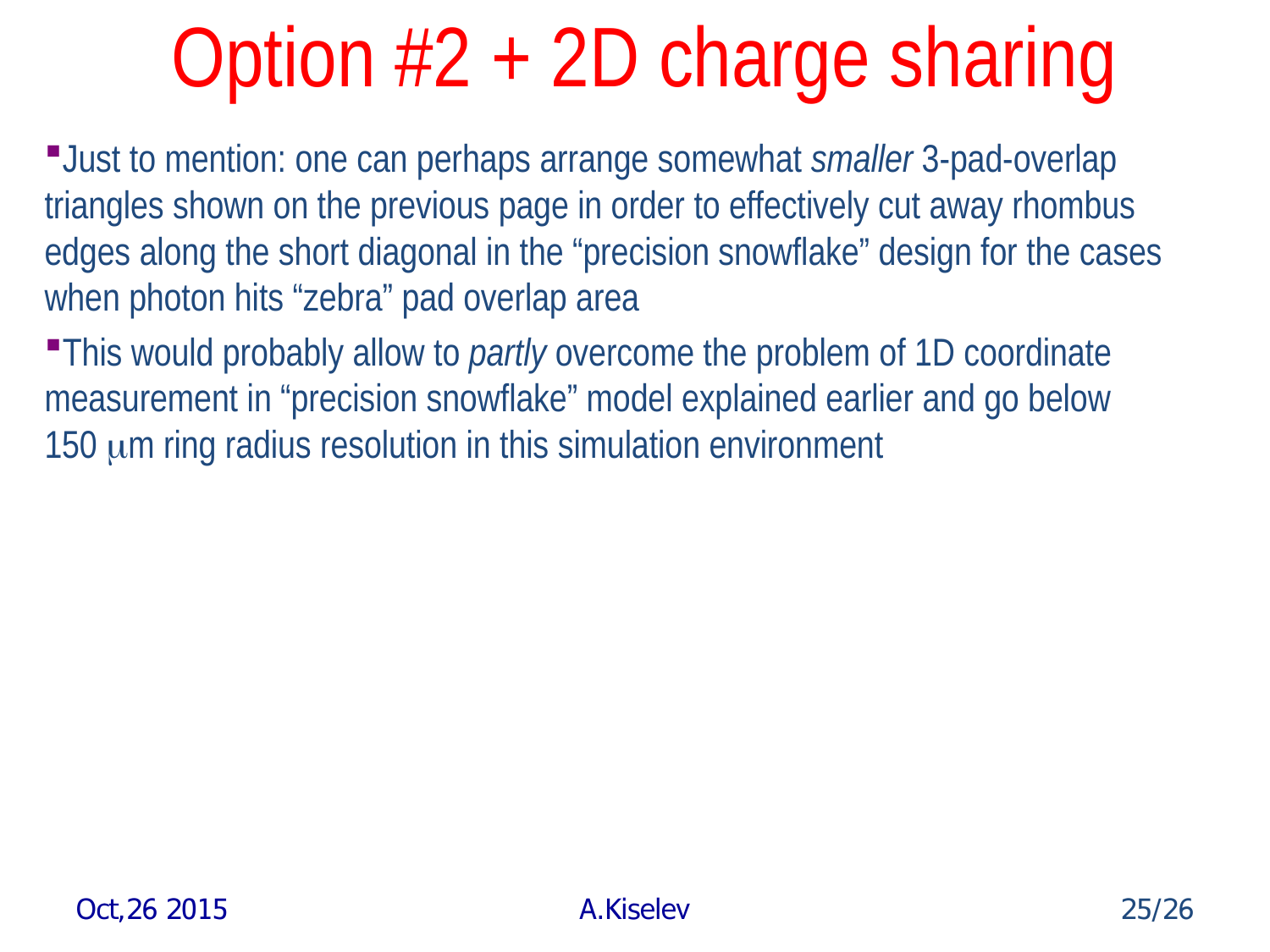

# Option #2 + 2D charge sharing
Just to mention: one can perhaps arrange somewhat smaller 3-pad-overlap triangles shown on the previous page in order to effectively cut away rhombus edges along the short diagonal in the “precision snowflake” design for the cases when photon hits “zebra” pad overlap area
This would probably allow to partly overcome the problem of 1D coordinate measurement in “precision snowflake” model explained earlier and go below     150 μm ring radius resolution in this simulation environment
Oct,26 2015
A.Kiselev
25/26